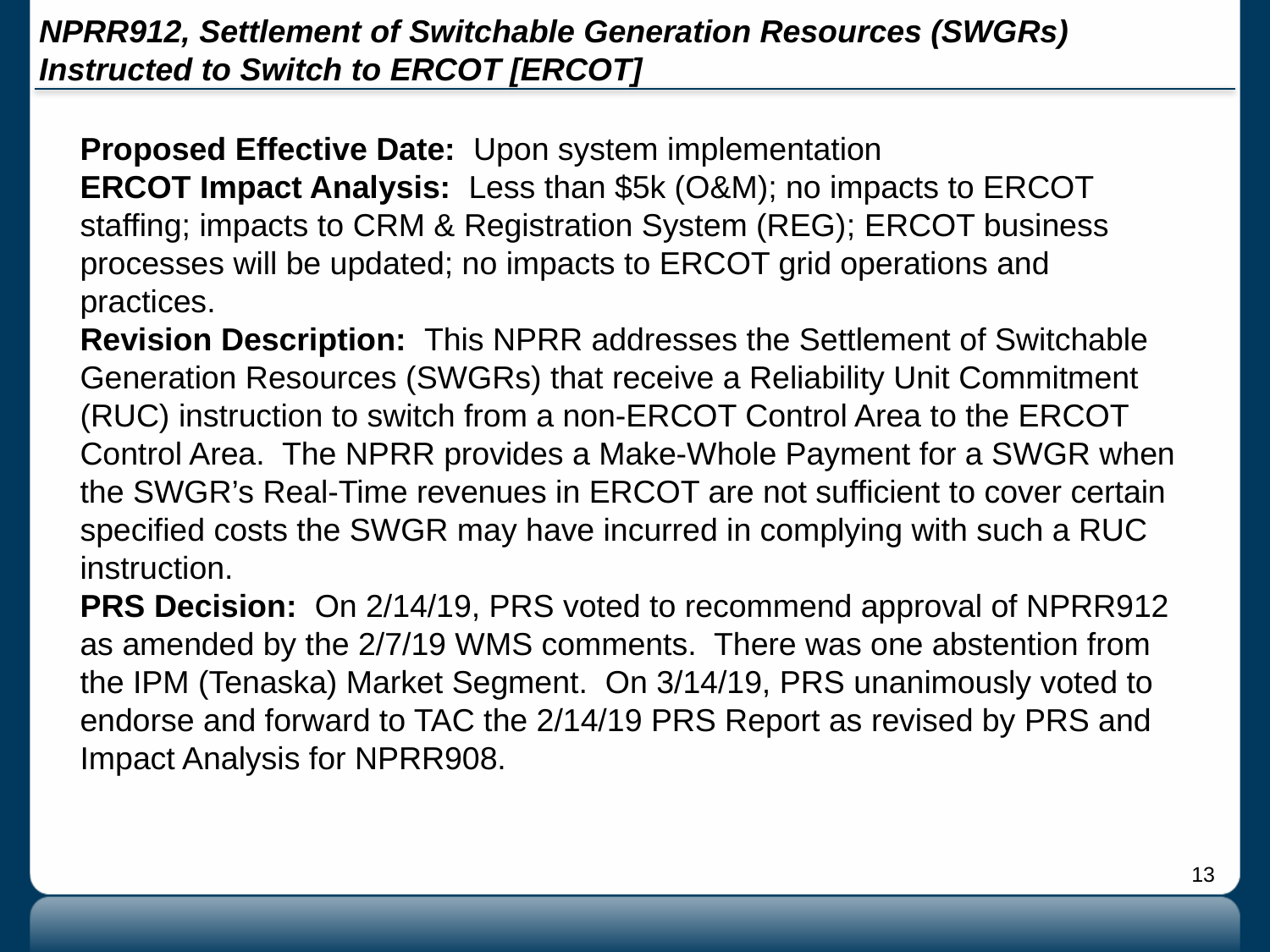

# NPRR912, Settlement of Switchable Generation Resources (SWGRs) Instructed to Switch to ERCOT [ERCOT]
Proposed Effective Date:  Upon system implementation
ERCOT Impact Analysis:  Less than $5k (O&M); no impacts to ERCOT staffing; impacts to CRM & Registration System (REG); ERCOT business processes will be updated; no impacts to ERCOT grid operations and practices.
Revision Description:  This NPRR addresses the Settlement of Switchable Generation Resources (SWGRs) that receive a Reliability Unit Commitment (RUC) instruction to switch from a non-ERCOT Control Area to the ERCOT Control Area.  The NPRR provides a Make-Whole Payment for a SWGR when the SWGR’s Real-Time revenues in ERCOT are not sufficient to cover certain specified costs the SWGR may have incurred in complying with such a RUC instruction.
PRS Decision:  On 2/14/19, PRS voted to recommend approval of NPRR912 as amended by the 2/7/19 WMS comments.  There was one abstention from the IPM (Tenaska) Market Segment.  On 3/14/19, PRS unanimously voted to endorse and forward to TAC the 2/14/19 PRS Report as revised by PRS and Impact Analysis for NPRR908.